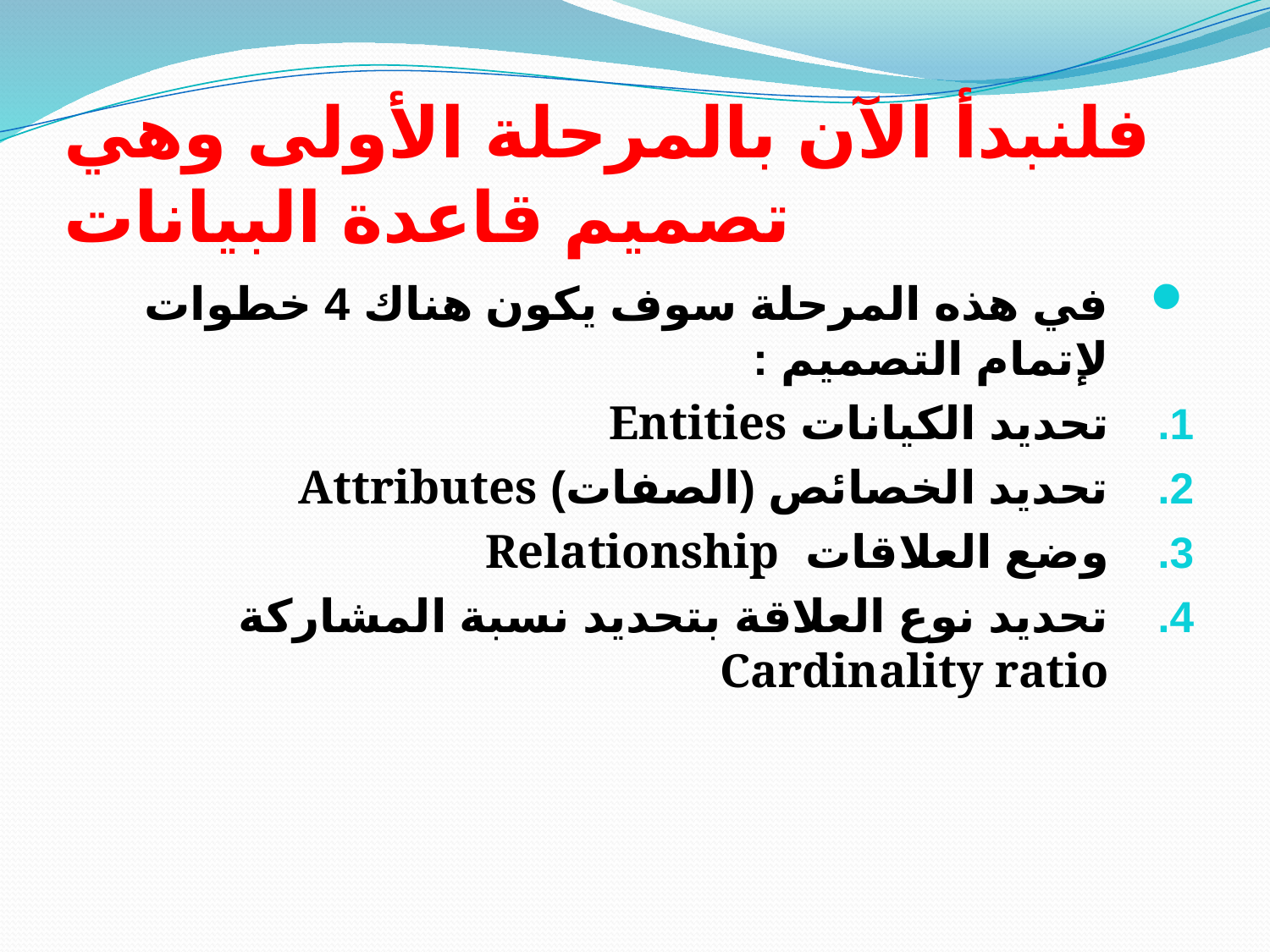

# فلنبدأ الآن بالمرحلة الأولى وهي تصميم قاعدة البيانات
في هذه المرحلة سوف يكون هناك 4 خطوات لإتمام التصميم :
تحديد الكيانات Entities
تحديد الخصائص (الصفات) Attributes
وضع العلاقات  Relationship
تحديد نوع العلاقة بتحديد نسبة المشاركة Cardinality ratio